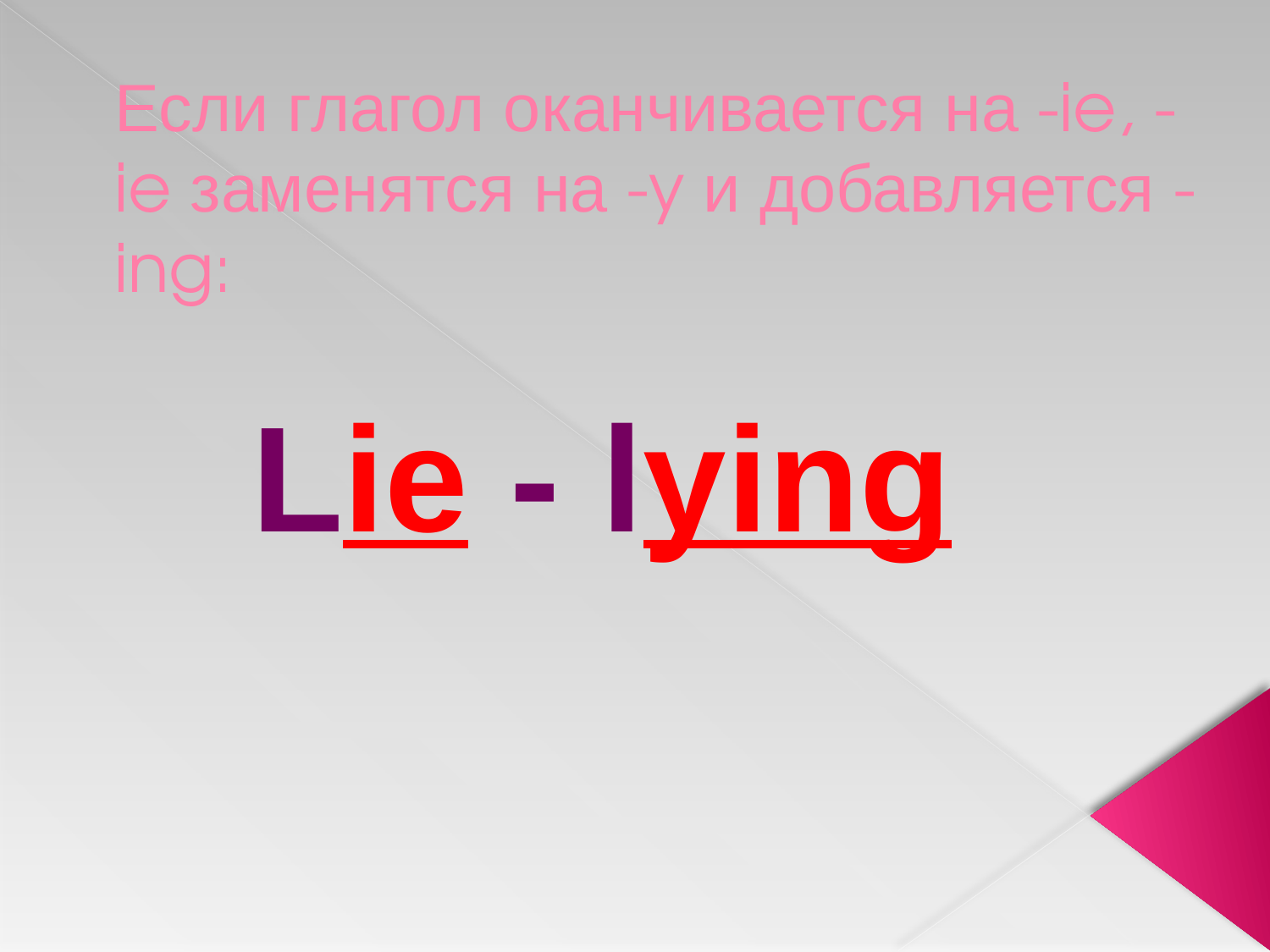

# Если глагол оканчивается на -ie, -ie заменятся на -y и добавляется -ing:
Lie - lying